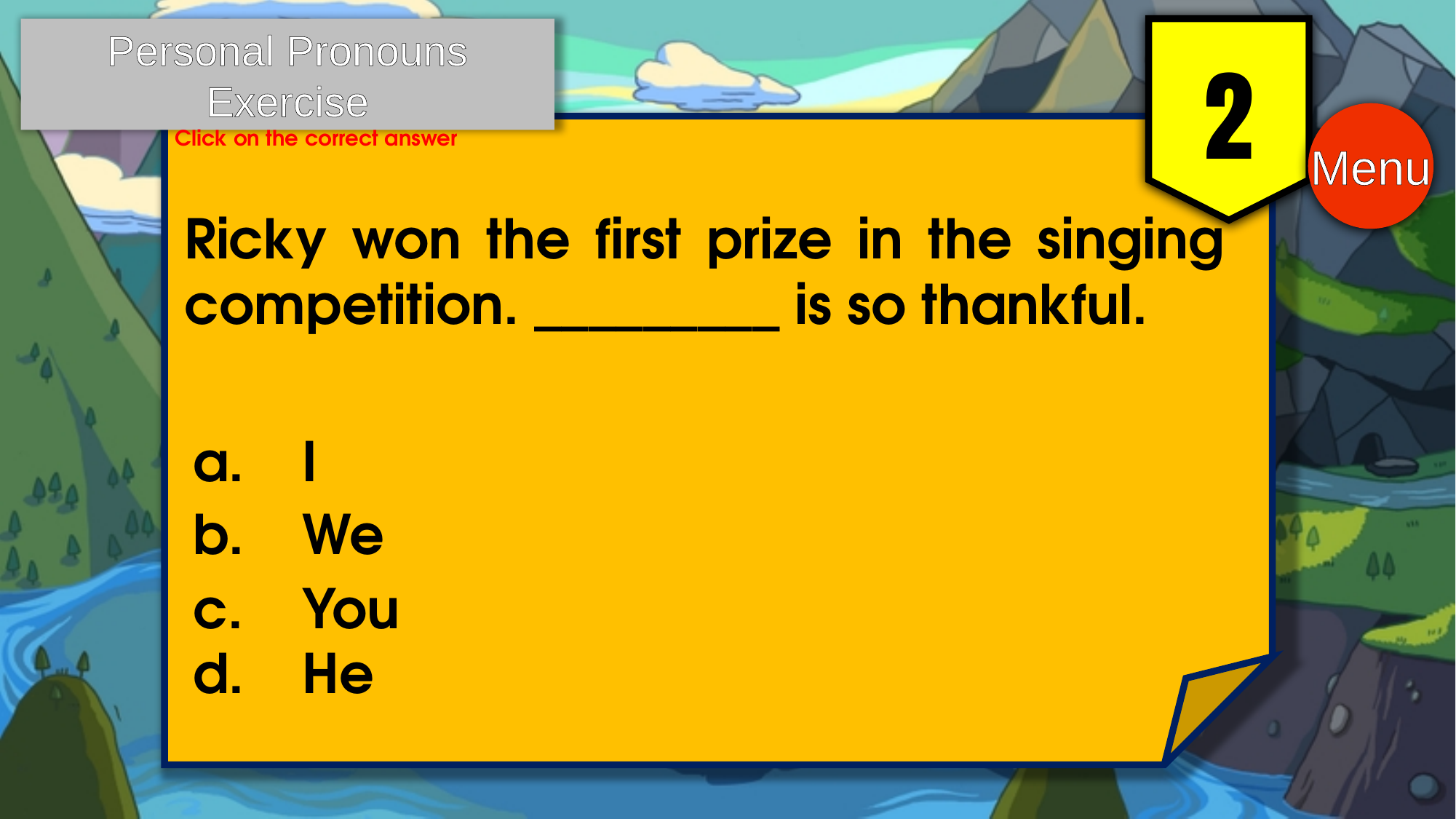

Personal Pronouns Exercise

2

Click on the correct answer
Menu
Ricky won the first prize in the singing competition. _________ is so thankful.

a.	I
b.	We
c.	You
d.	He